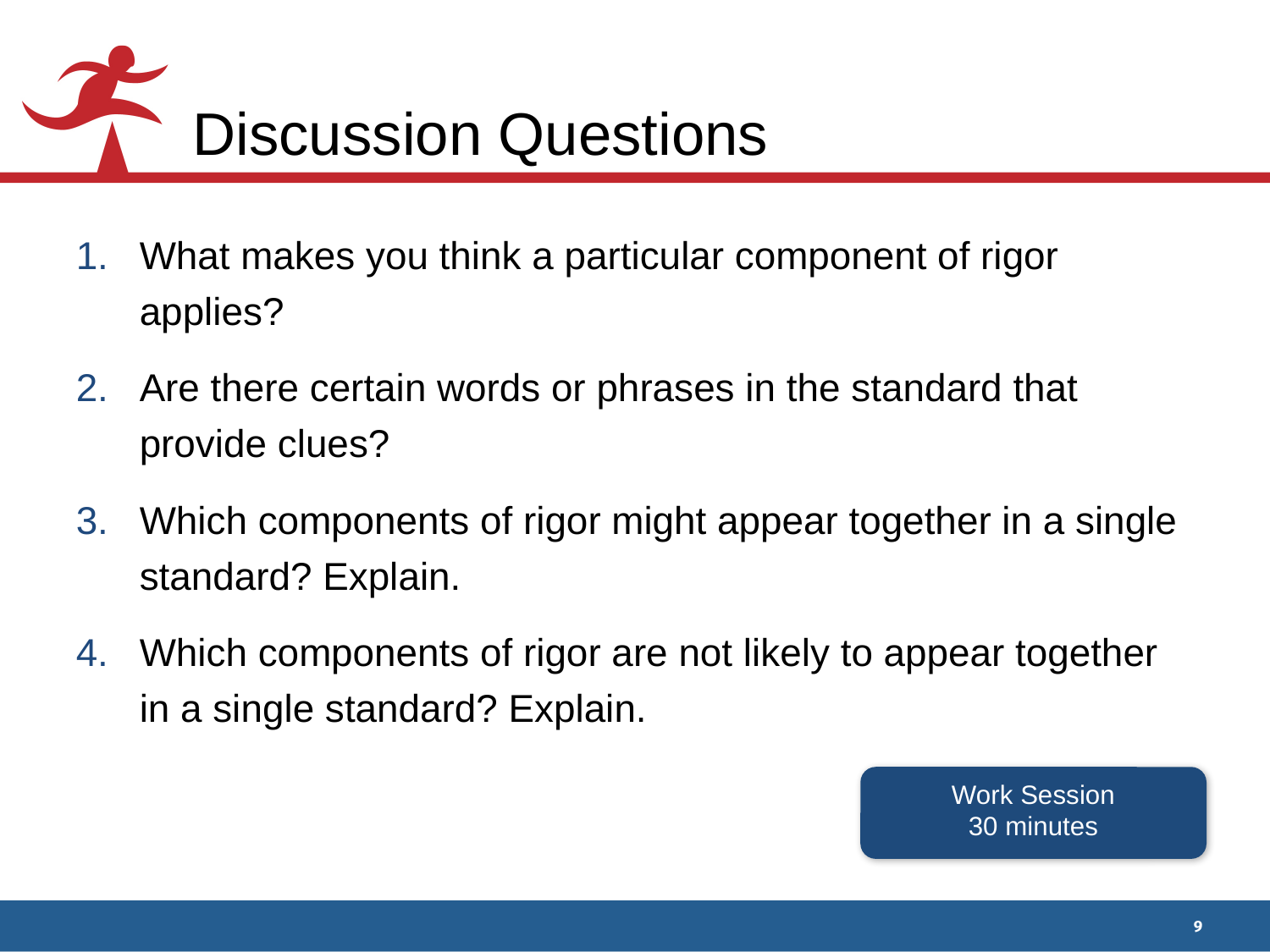

# Discussion Questions
What makes you think a particular component of rigor applies?
Are there certain words or phrases in the standard that provide clues?
Which components of rigor might appear together in a single standard? Explain.
Which components of rigor are not likely to appear together in a single standard? Explain.

Work Session
30 minutes